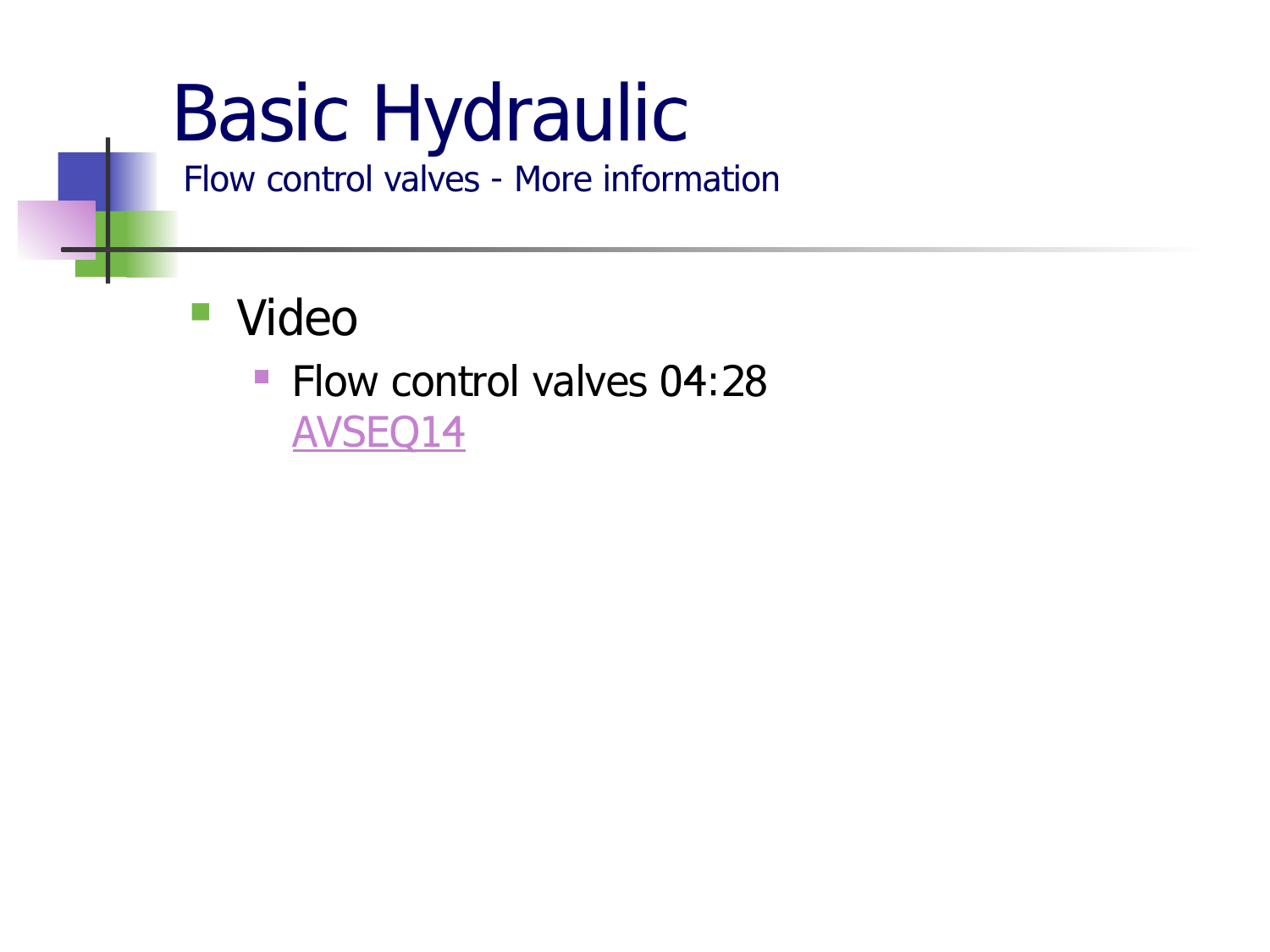

# Basic Hydraulic Flow control valves - More information
Video
Flow control valves 04:28
AVSEQ14